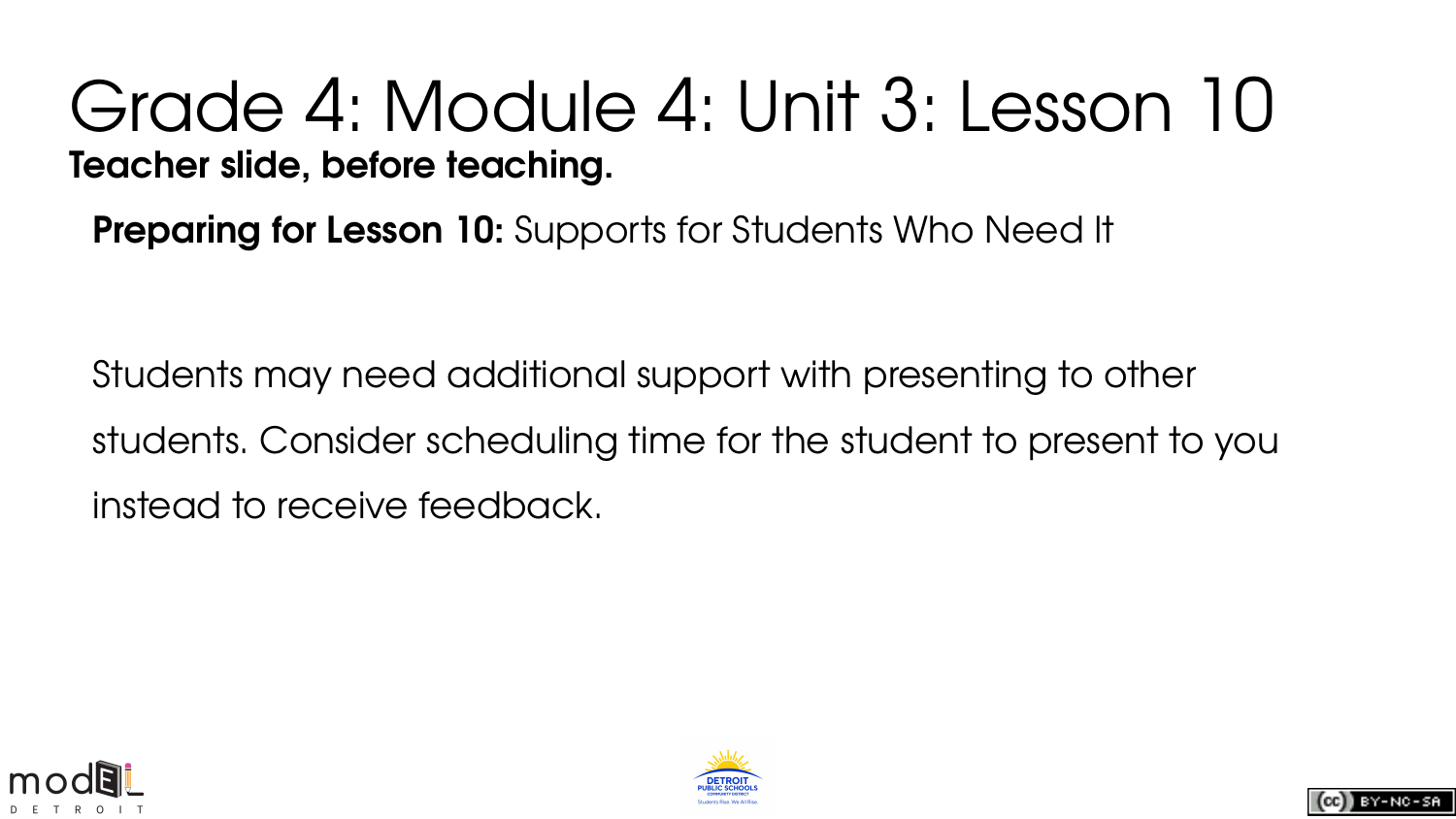

# Grade 4: Module 4: Unit 3: Lesson 10
Teacher slide, before teaching.
Preparing for Lesson 10: Supports for Students Who Need It

Students may need additional support with presenting to other students. Consider scheduling time for the student to present to you instead to receive feedback.